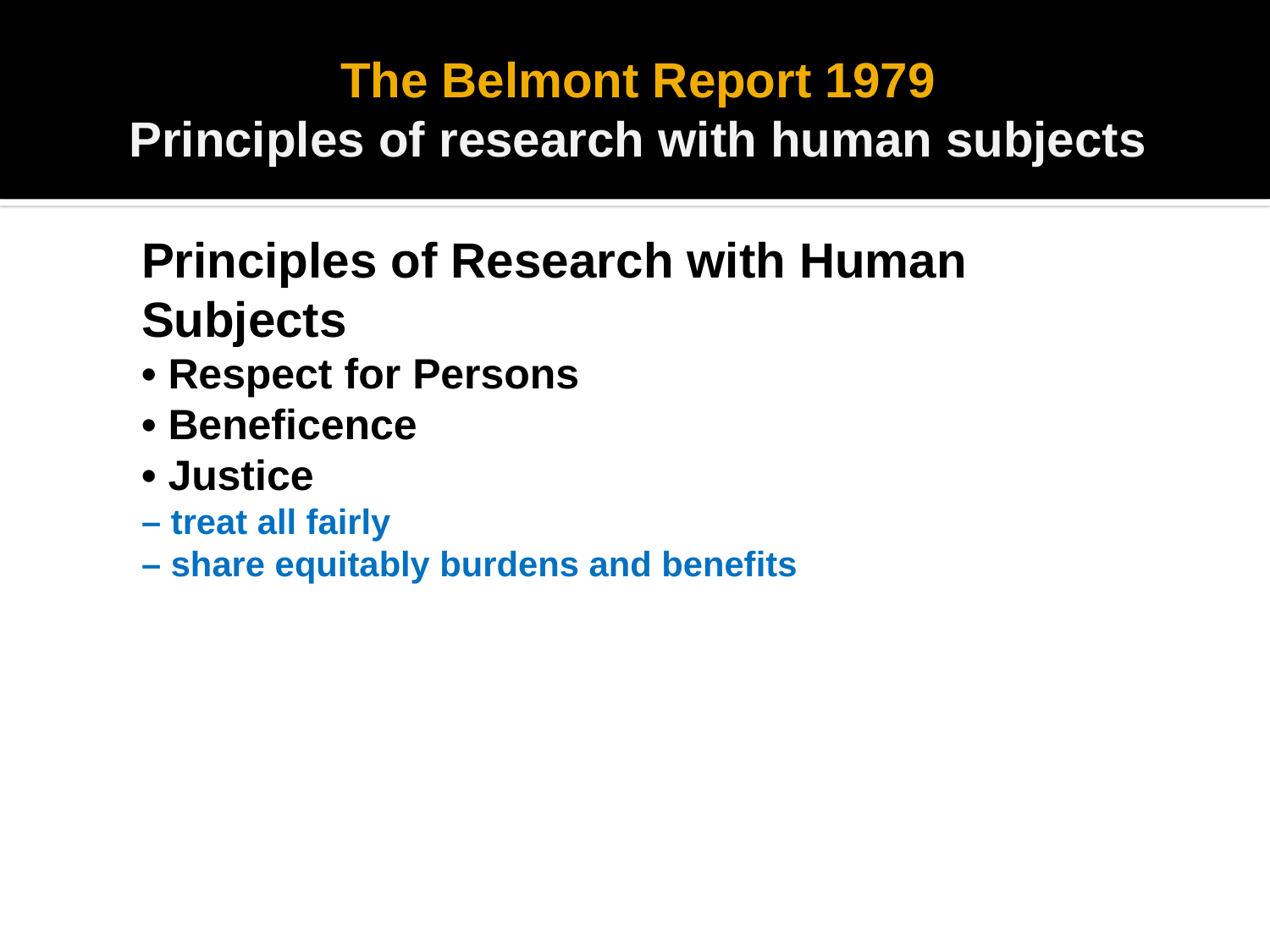

# The Belmont Report 1979 Principles of research with human subjects
Principles of Research with Human Subjects
• Respect for Persons
• Beneficence
• Justice
– treat all fairly
– share equitably burdens and benefits